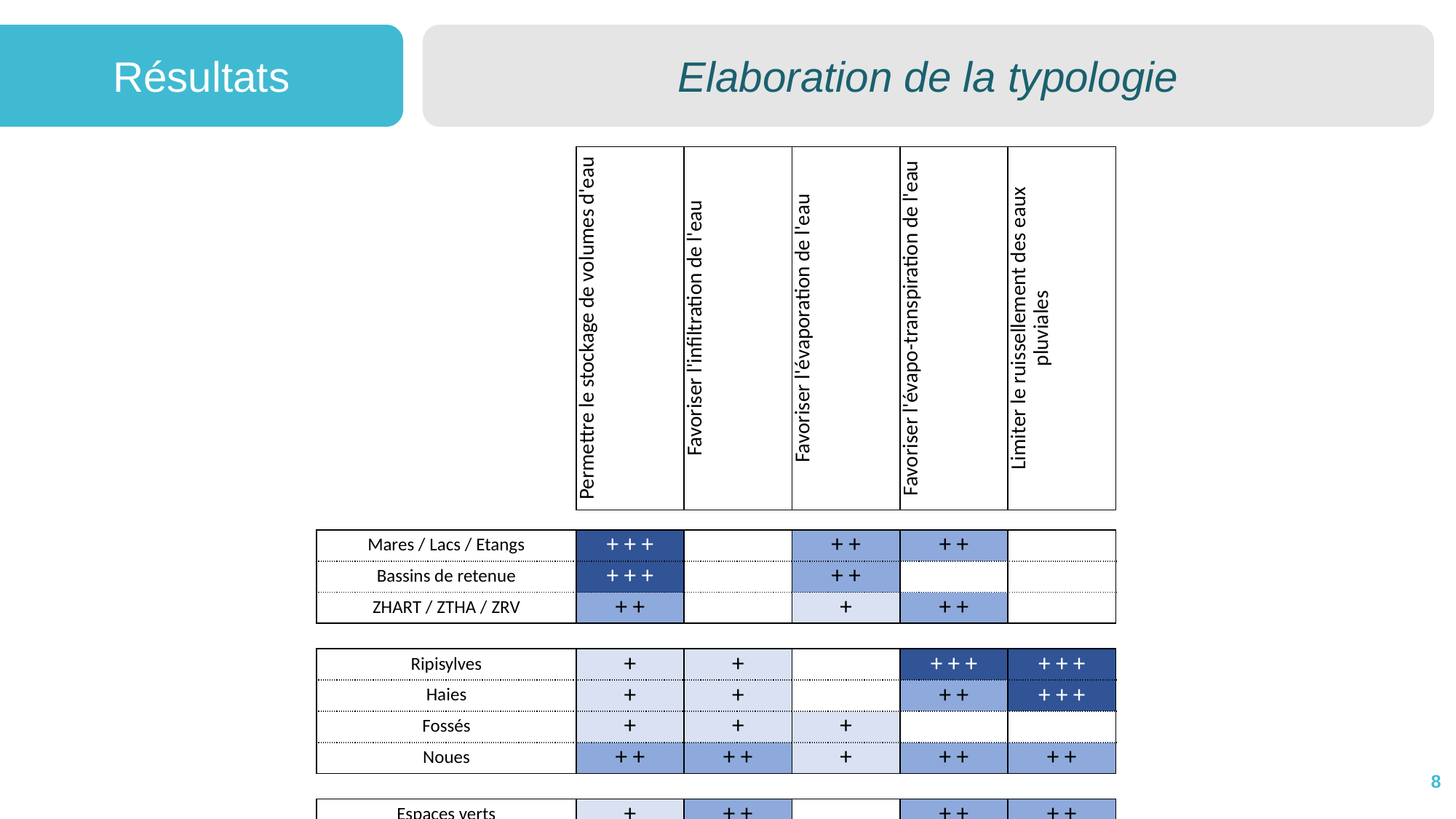

Résultats
Elaboration de la typologie
|  | Permettre le stockage de volumes d'eau | Favoriser l'infiltration de l'eau | Favoriser l'évaporation de l'eau | Favoriser l'évapo-transpiration de l'eau | Limiter le ruissellement des eaux pluviales |
| --- | --- | --- | --- | --- | --- |
|  |  |  |  |  |  |
| Mares / Lacs / Etangs | + + + |  | + + | + + |  |
| Bassins de retenue | + + + |  | + + |  |  |
| ZHART / ZTHA / ZRV | + + |  | + | + + |  |
|  |  |  |  |  |  |
| Ripisylves | + | + |  | + + + | + + + |
| Haies | + | + |  | + + | + + + |
| Fossés | + | + | + |  |  |
| Noues | + + | + + | + | + + | + + |
|  |  |  |  |  |  |
| Espaces verts | + | + + |  | + + | + + |
| Friches | + | + | + |  |  |
| Jardins collectifs | + | + + |  | + + |  |
| Plaines inondables | + + | + + + |  | + + + |  |
|  |  |  |  |  |  |
| Toitures végétalisées | + |  | + | + |  |
| Récupérateurs d’eau de pluie | + |  |  |  |  |

8